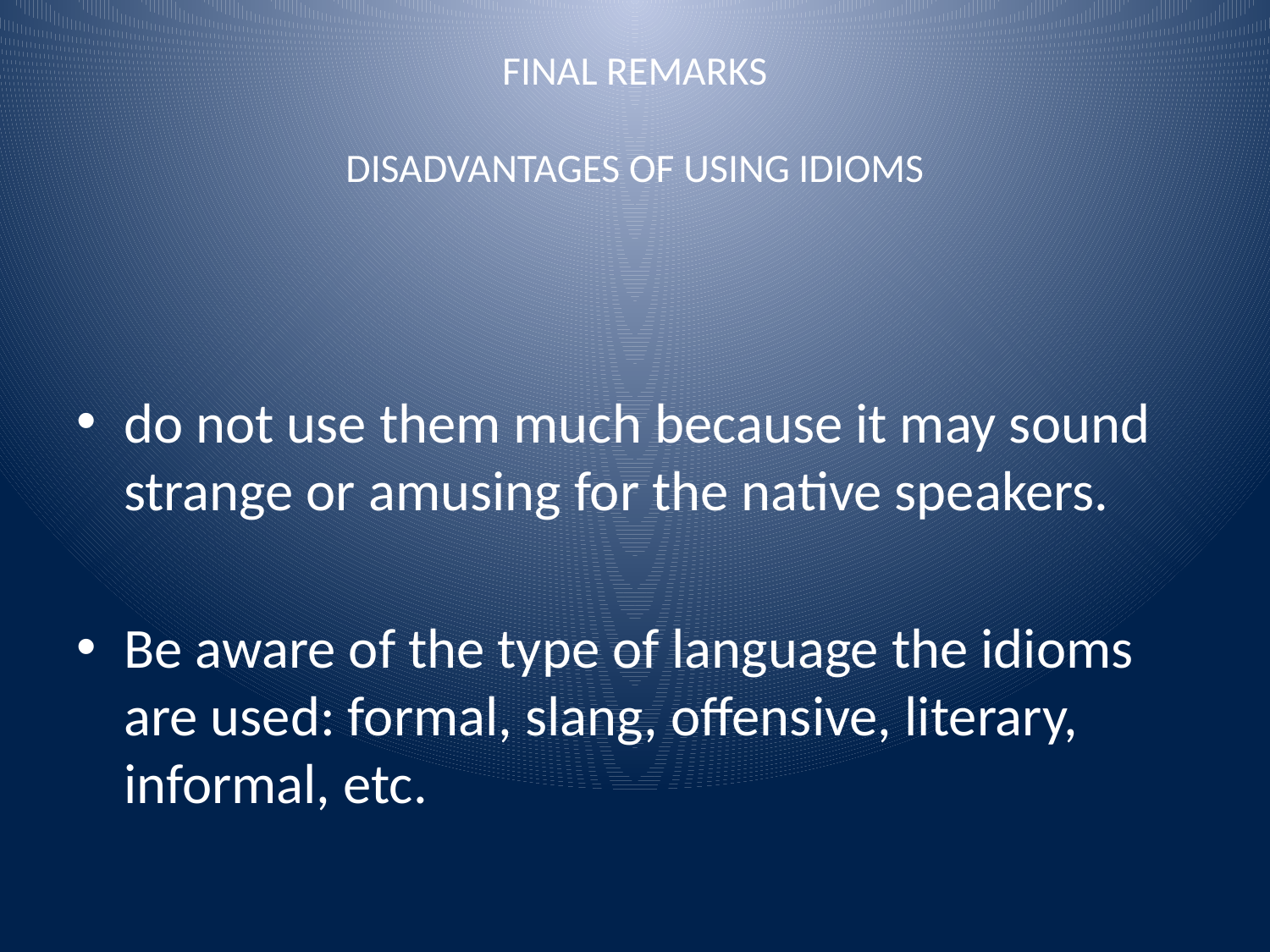

# FINAL REMARKS DISADVANTAGES OF USING IDIOMS

do not use them much because it may sound strange or amusing for the native speakers.

Be aware of the type of language the idioms are used: formal, slang, offensive, literary, informal, etc.